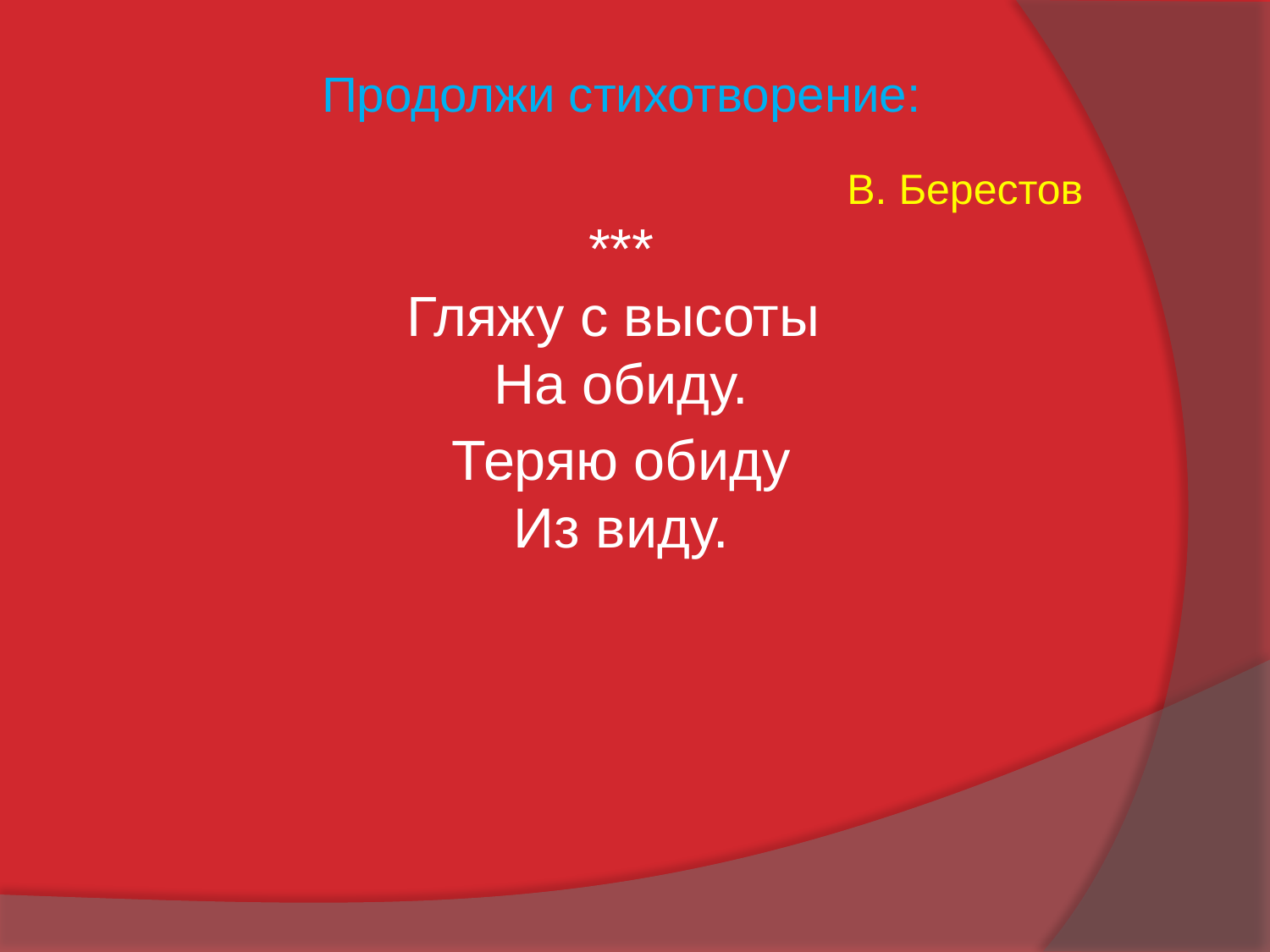

Продолжи стихотворение:
В. Берестов
***
Гляжу с высоты
На обиду.

Теряю обиду
Из виду.